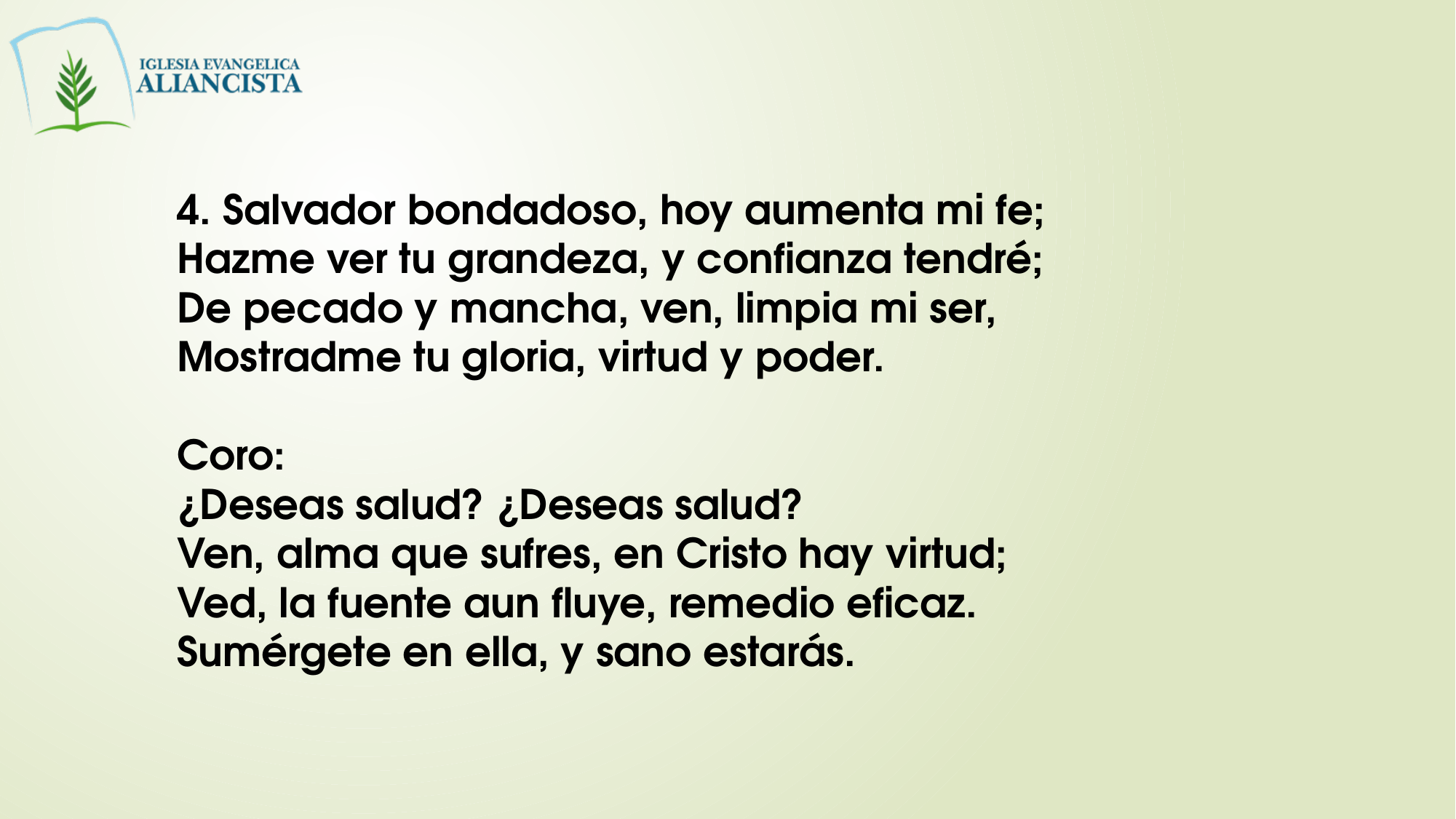

4. Salvador bondadoso, hoy aumenta mi fe;
Hazme ver tu grandeza, y confianza tendré;
De pecado y mancha, ven, limpia mi ser,
Mostradme tu gloria, virtud y poder.

Coro:
¿Deseas salud? ¿Deseas salud?
Ven, alma que sufres, en Cristo hay virtud;
Ved, la fuente aun fluye, remedio eficaz.
Sumérgete en ella, y sano estarás.